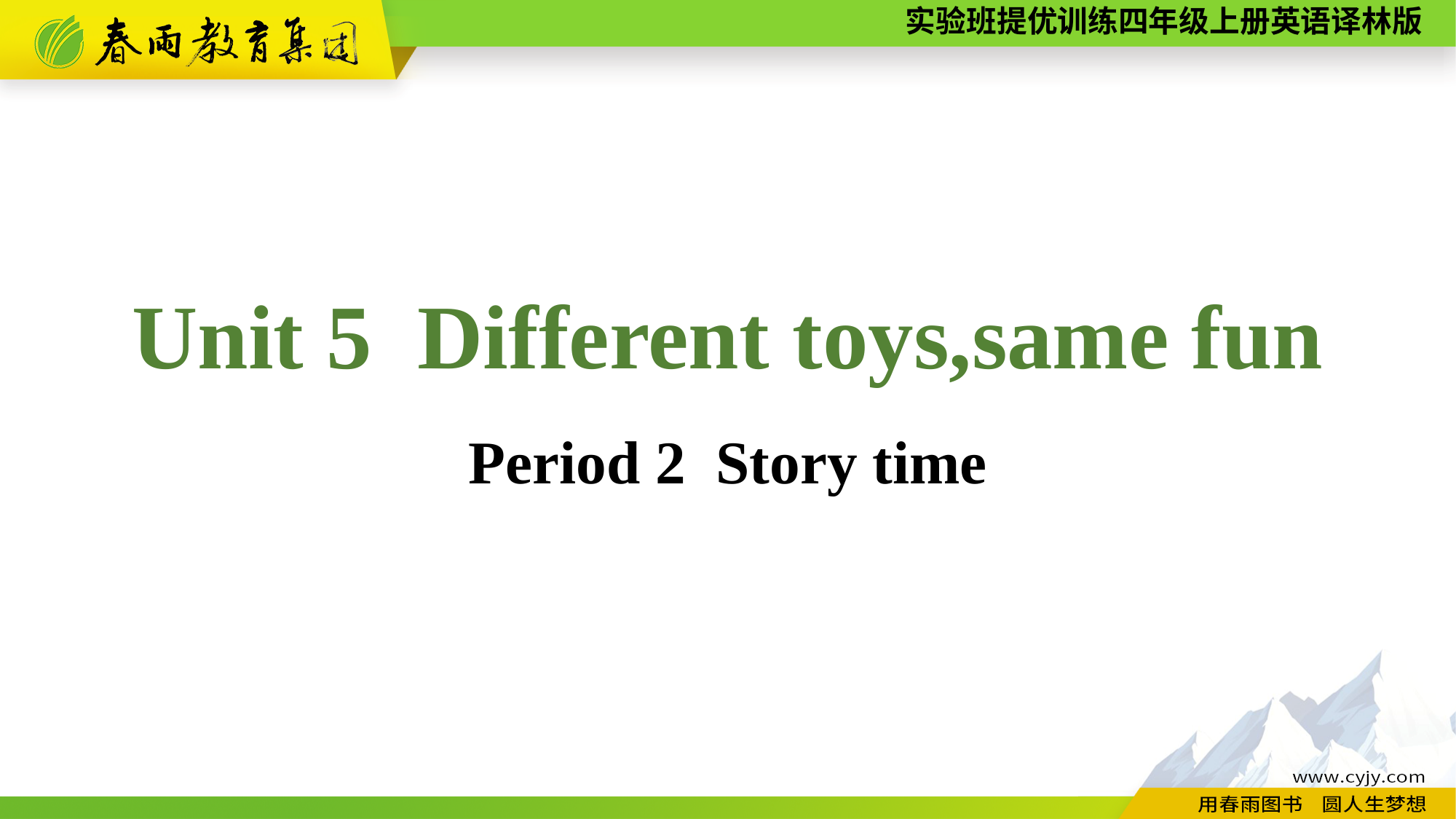

Unit 5  Different toys,same fun
Period 2  Story time